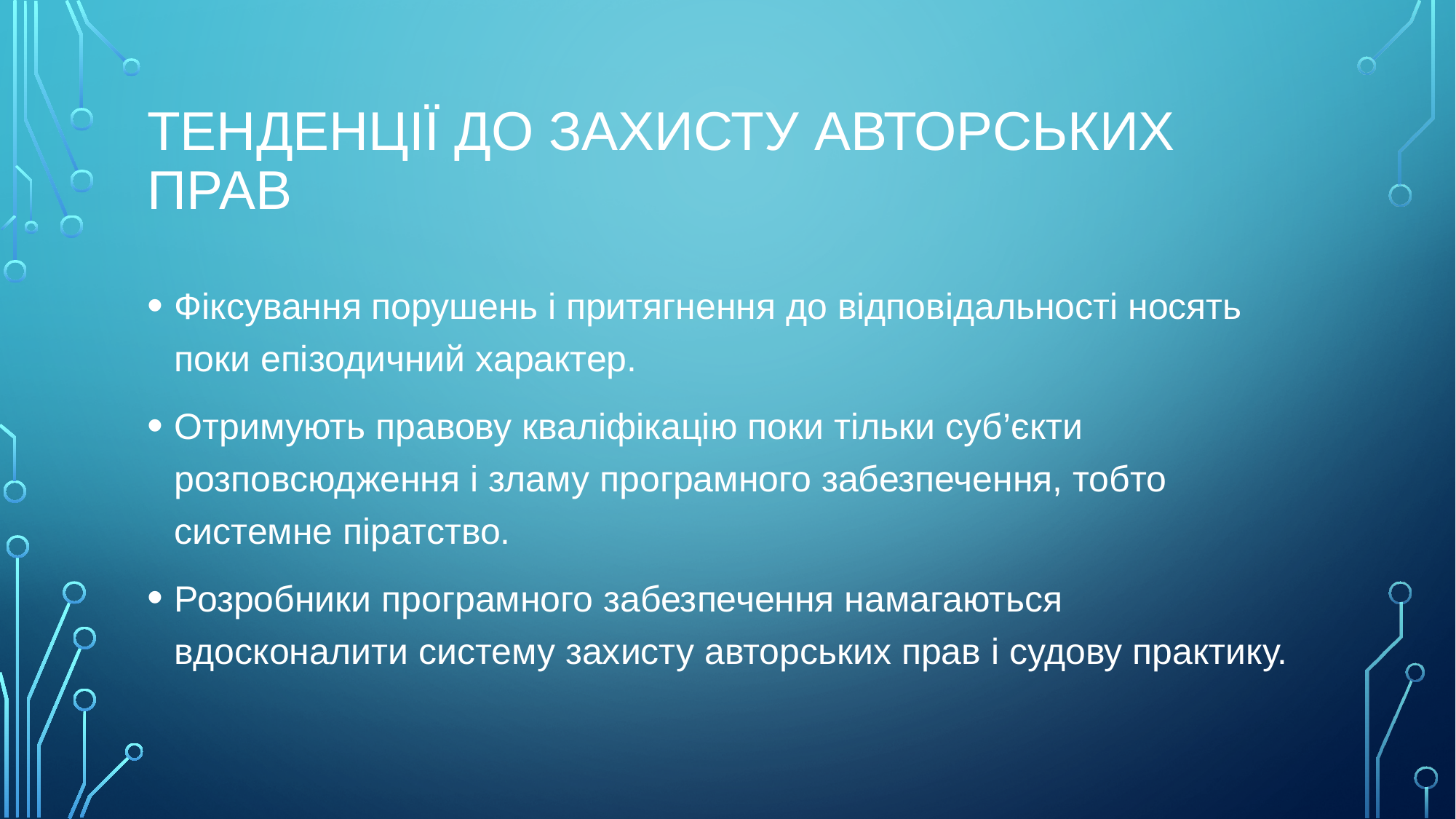

# Тенденції до захисту авторських прав
Фіксування порушень і притягнення до відповідальності носять поки епізодичний характер.
Отримують правову кваліфікацію поки тільки суб’єкти розповсюдження і зламу програмного забезпечення, тобто системне піратство.
Розробники програмного забезпечення намагаються вдосконалити систему захисту авторських прав і судову практику.